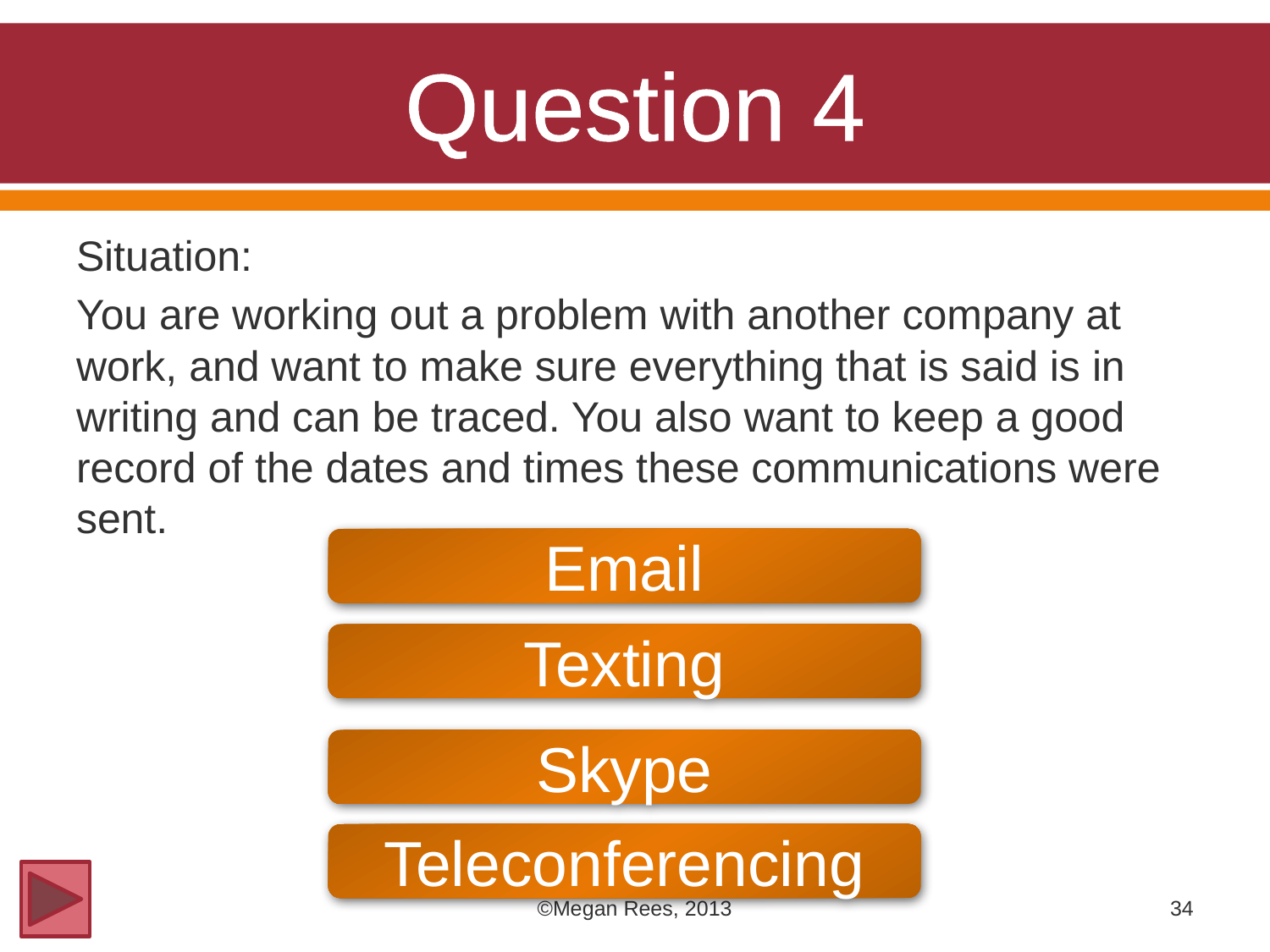

# Question 4
Situation:
You are working out a problem with another company at work, and want to make sure everything that is said is in writing and can be traced. You also want to keep a good record of the dates and times these communications were sent.
Email
Texting
Skype
Teleconferencing

©Megan Rees, 2013
34